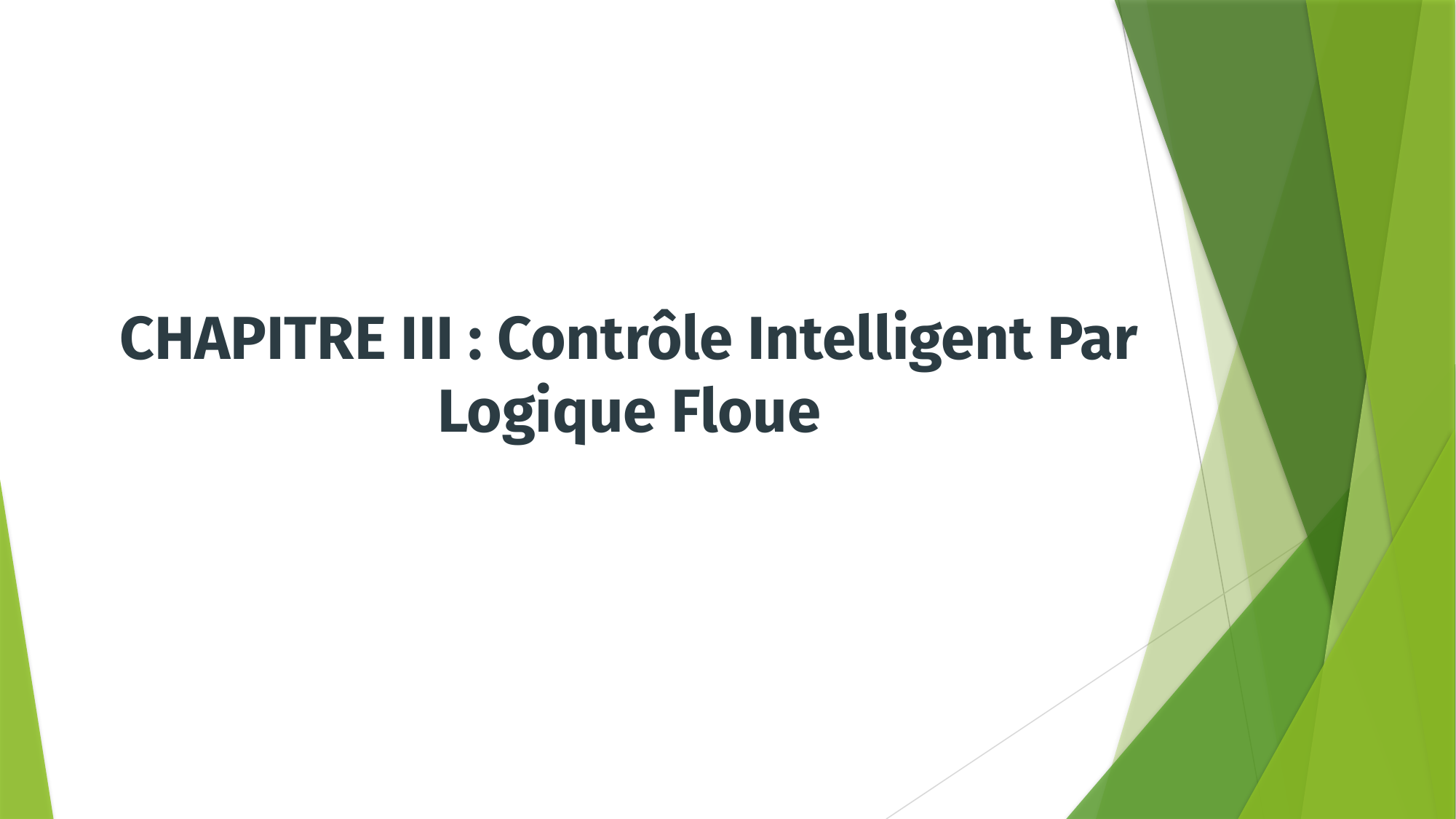

# CHAPITRE III : Contrôle Intelligent Par Logique Floue